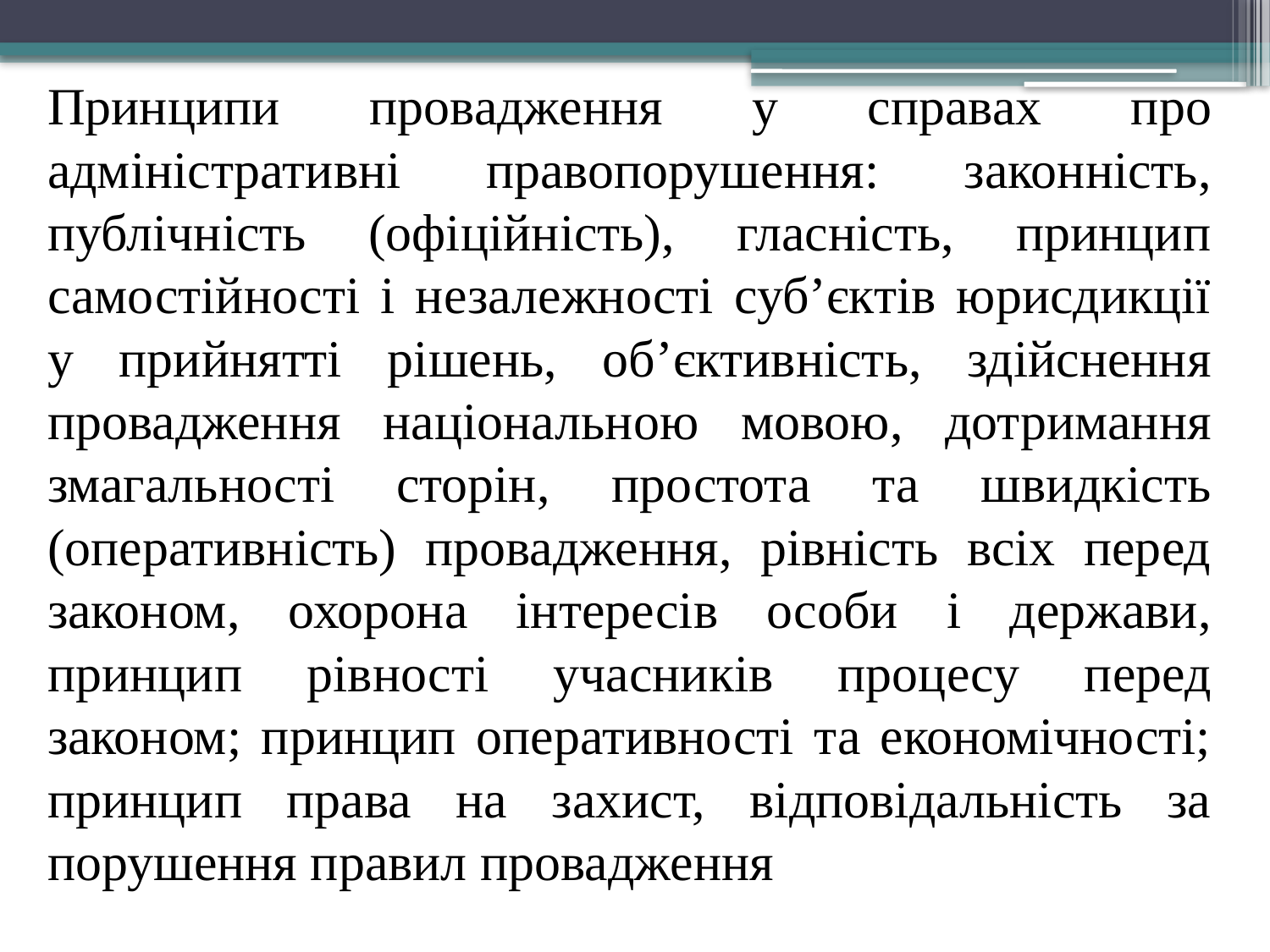

Принципи провадження у справах про адміністративні правопорушення: законність, публічність (офіційність), гласність, принцип самостійності і незалежності суб’єктів юрисдикції у прийнятті рішень, об’єктивність, здійснення провадження національною мовою, дотримання змагальності сторін, простота та швидкість (оперативність) провадження, рівність всіх перед законом, охорона інтересів особи і держави, принцип рівності учасників процесу перед законом; принцип оперативності та економічності; принцип права на захист, відповідальність за порушення правил провадження